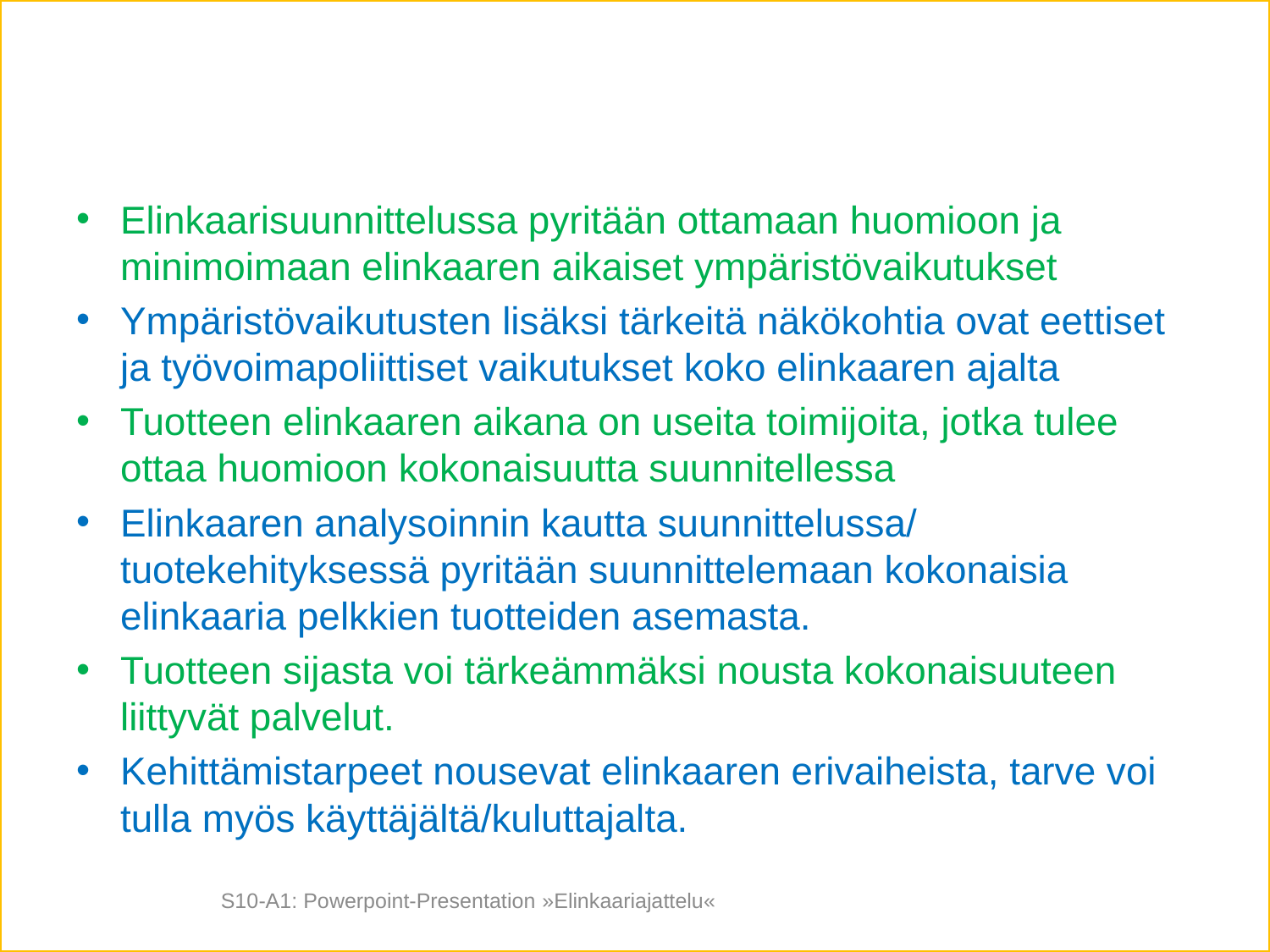

#
Elinkaarisuunnittelussa pyritään ottamaan huomioon ja minimoimaan elinkaaren aikaiset ympäristövaikutukset
Ympäristövaikutusten lisäksi tärkeitä näkökohtia ovat eettiset ja työvoimapoliittiset vaikutukset koko elinkaaren ajalta
Tuotteen elinkaaren aikana on useita toimijoita, jotka tulee ottaa huomioon kokonaisuutta suunnitellessa
Elinkaaren analysoinnin kautta suunnittelussa/ tuotekehityksessä pyritään suunnittelemaan kokonaisia elinkaaria pelkkien tuotteiden asemasta.
Tuotteen sijasta voi tärkeämmäksi nousta kokonaisuuteen liittyvät palvelut.
Kehittämistarpeet nousevat elinkaaren erivaiheista, tarve voi tulla myös käyttäjältä/kuluttajalta.

S10-A1: Powerpoint-Presentation »Elinkaariajattelu«